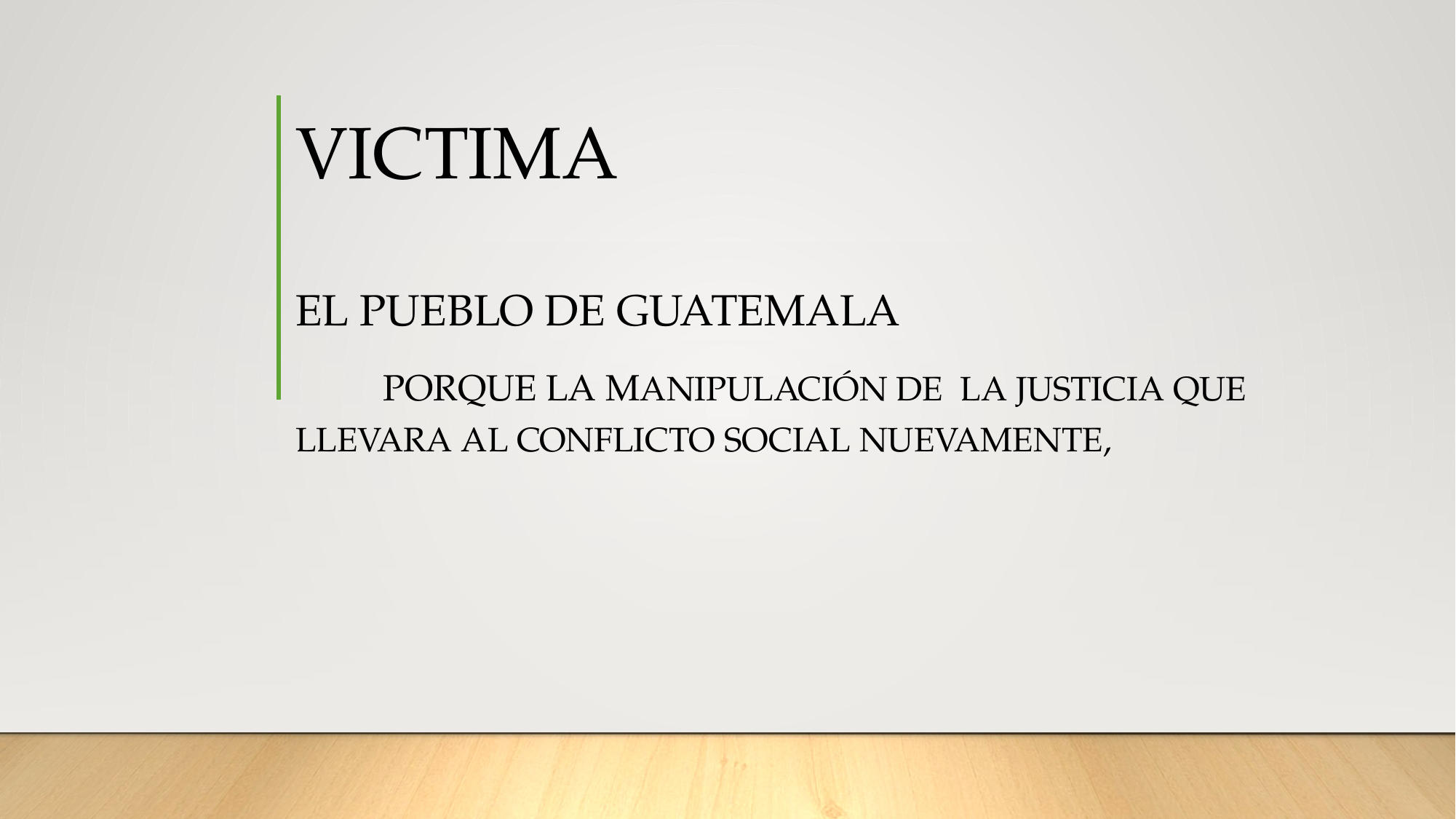

# VICTIMA
EL PUEBLO DE GUATEMALA
	PORQUE LA Manipulación de  la justicia QUE llevara al conflicto social nuevamente,